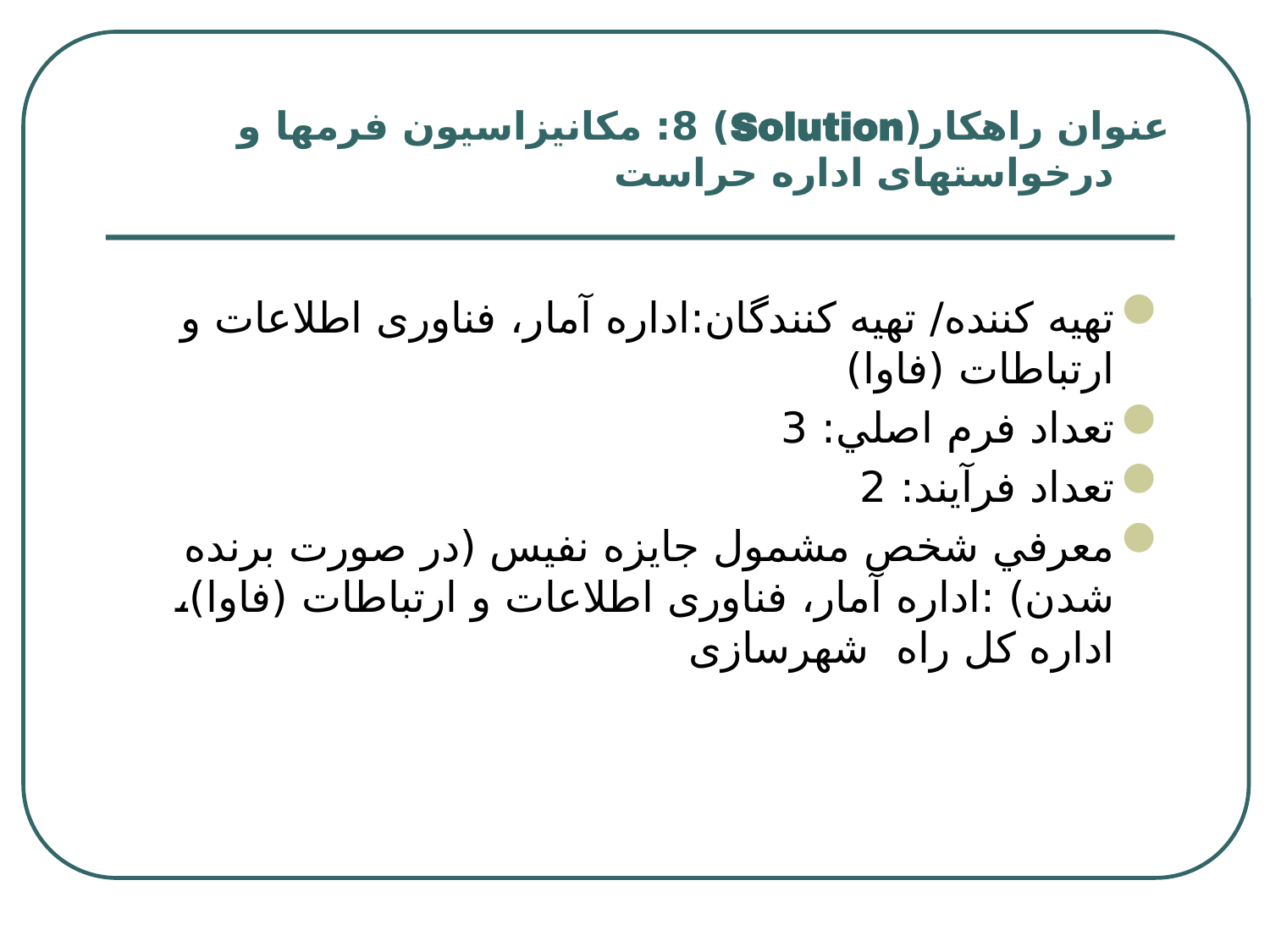

# عنوان راهكار(Solution) 8: مکانیزاسیون فرمها و درخواستهای اداره حراست
تهيه كننده/ تهيه كنندگان:اداره آمار، فناوری اطلاعات و ارتباطات (فاوا)
تعداد فرم اصلي: 3
تعداد فرآیند: 2
معرفي شخص مشمول جايزه نفيس (در صورت برنده شدن) :اداره آمار، فناوری اطلاعات و ارتباطات (فاوا)، اداره کل راه  شهرسازی